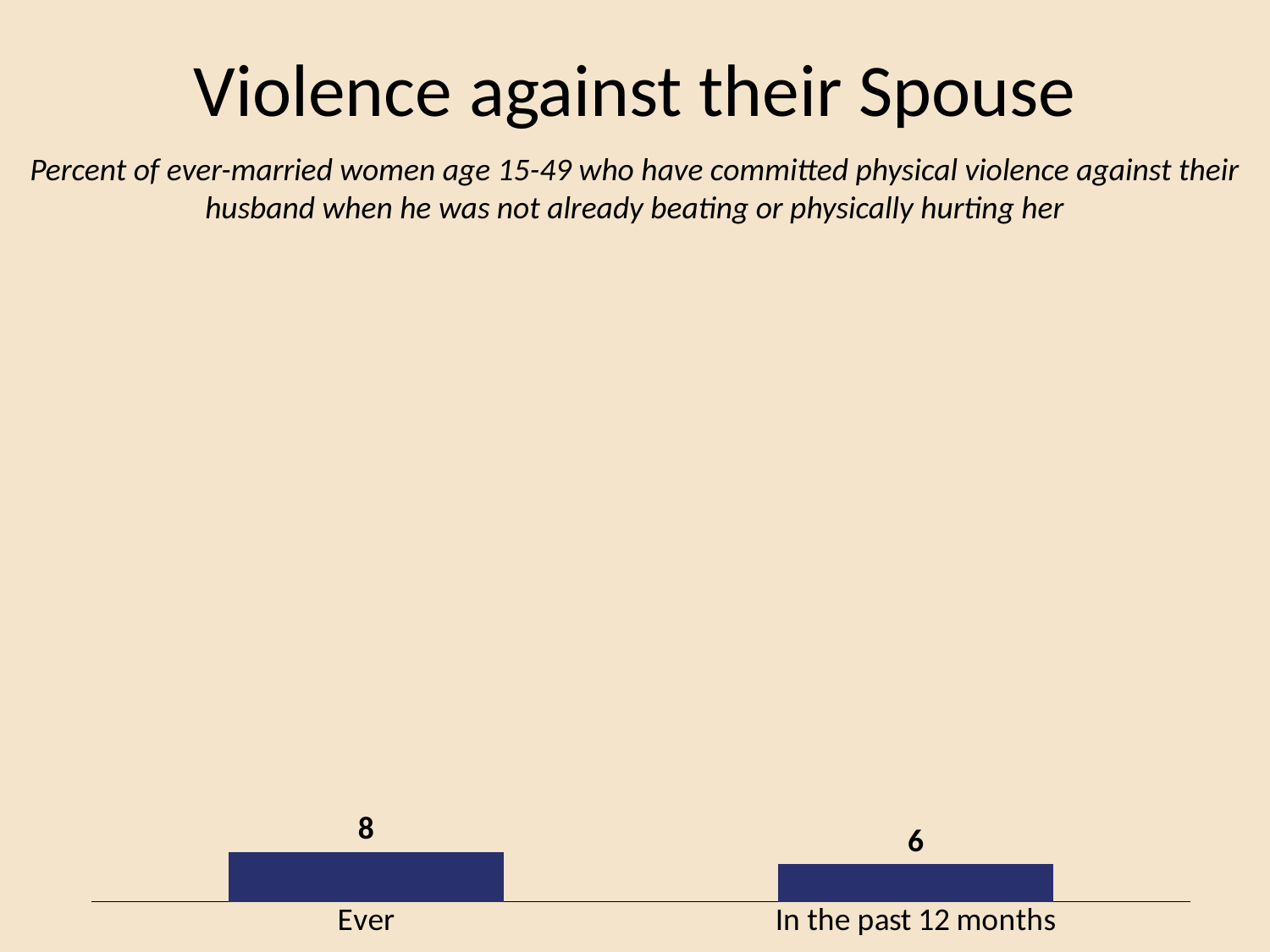

# Violence against their Spouse
Percent of ever-married women age 15-49 who have committed physical violence against their husband when he was not already beating or physically hurting her

### Chart

| Category | Women |
|---|---|
| Ever | 8.0 |
| In the past 12 months | 6.0 |